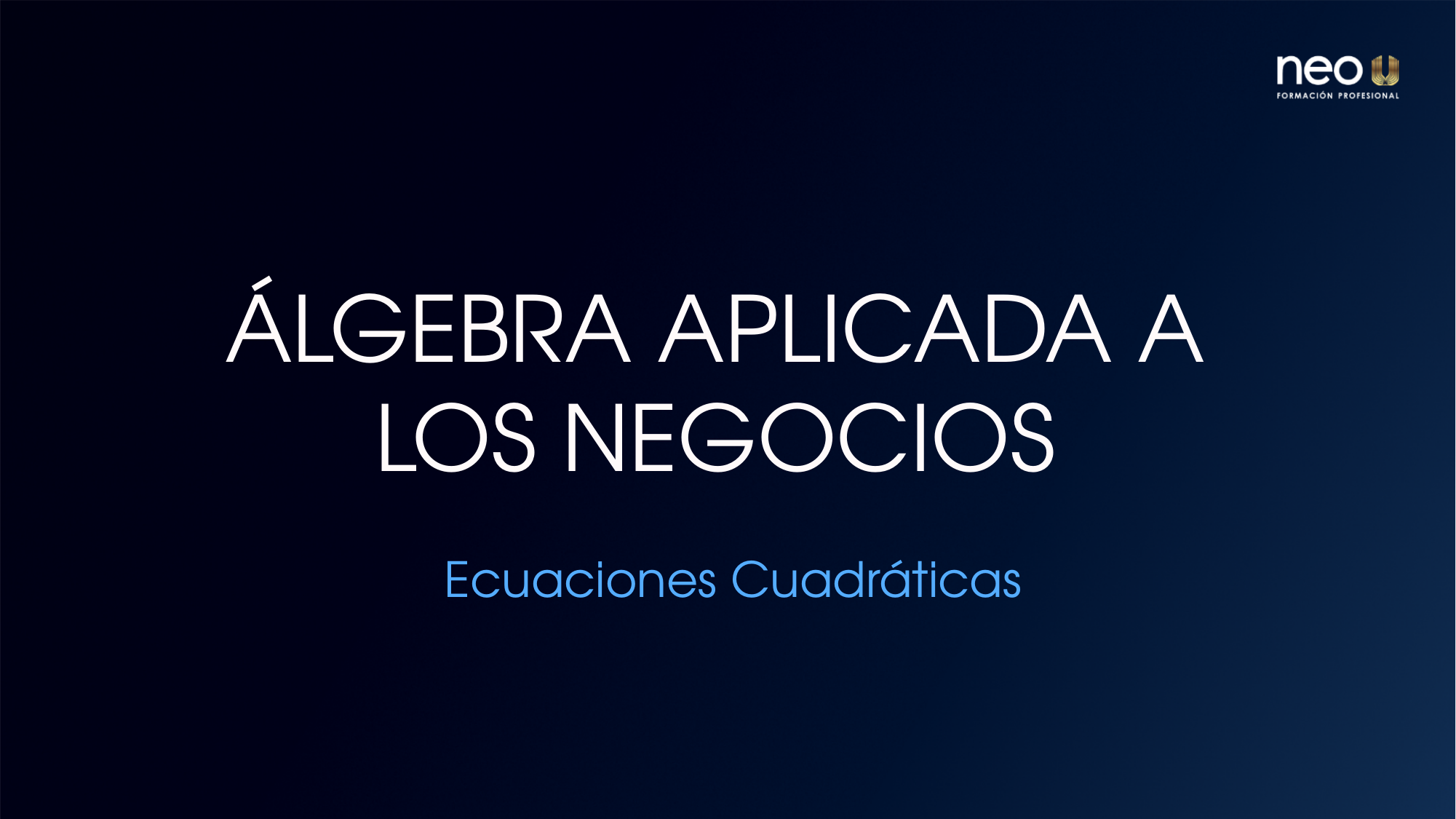

# ÁLGEBRA APLICADA A LOS NEGOCIOS
Ecuaciones Cuadráticas